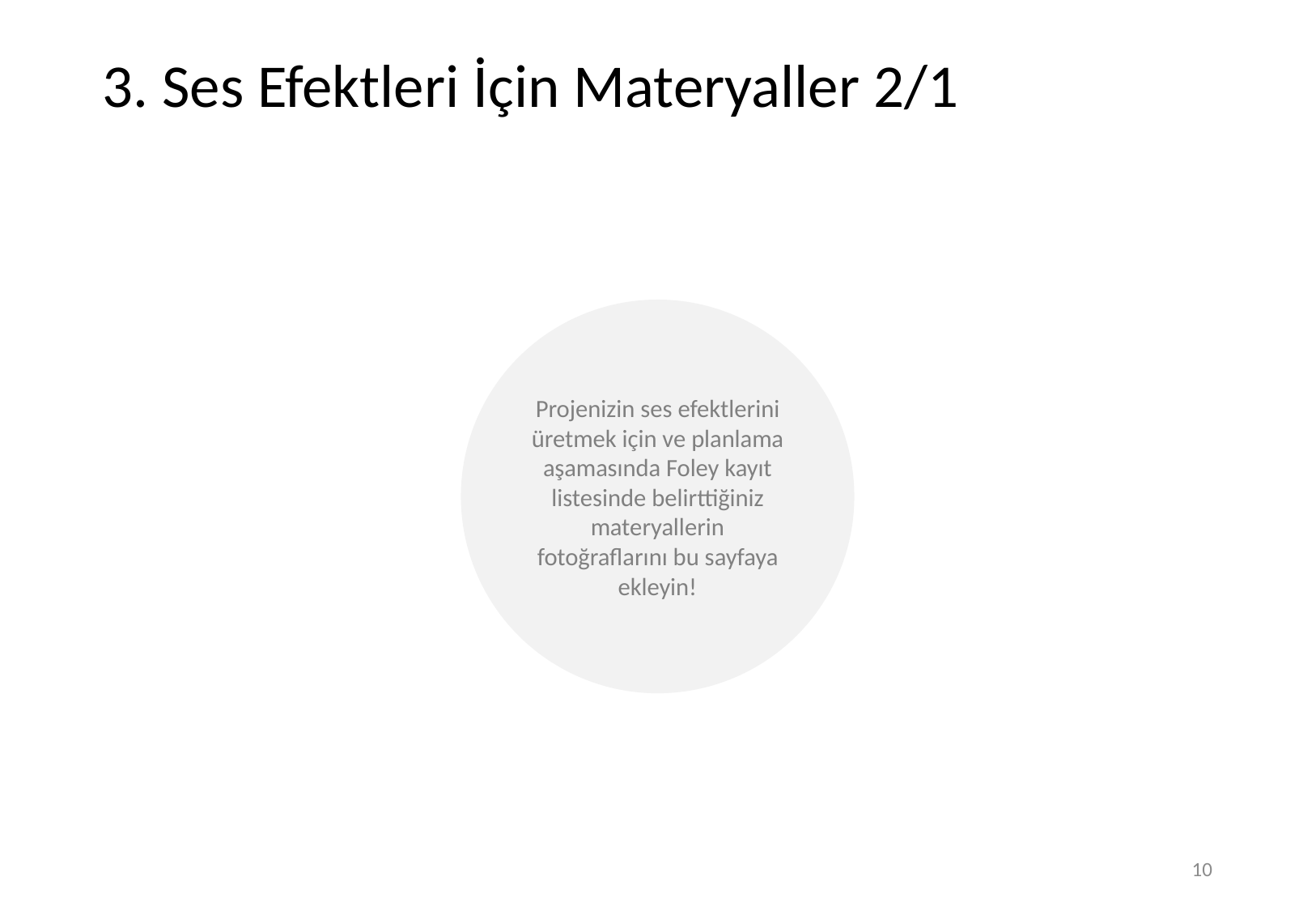

# 3. Ses Efektleri İçin Materyaller 2/1
Projenizin ses efektlerini üretmek için ve planlama aşamasında Foley kayıt listesinde belirttiğiniz materyallerin fotoğraflarını bu sayfaya ekleyin!
10